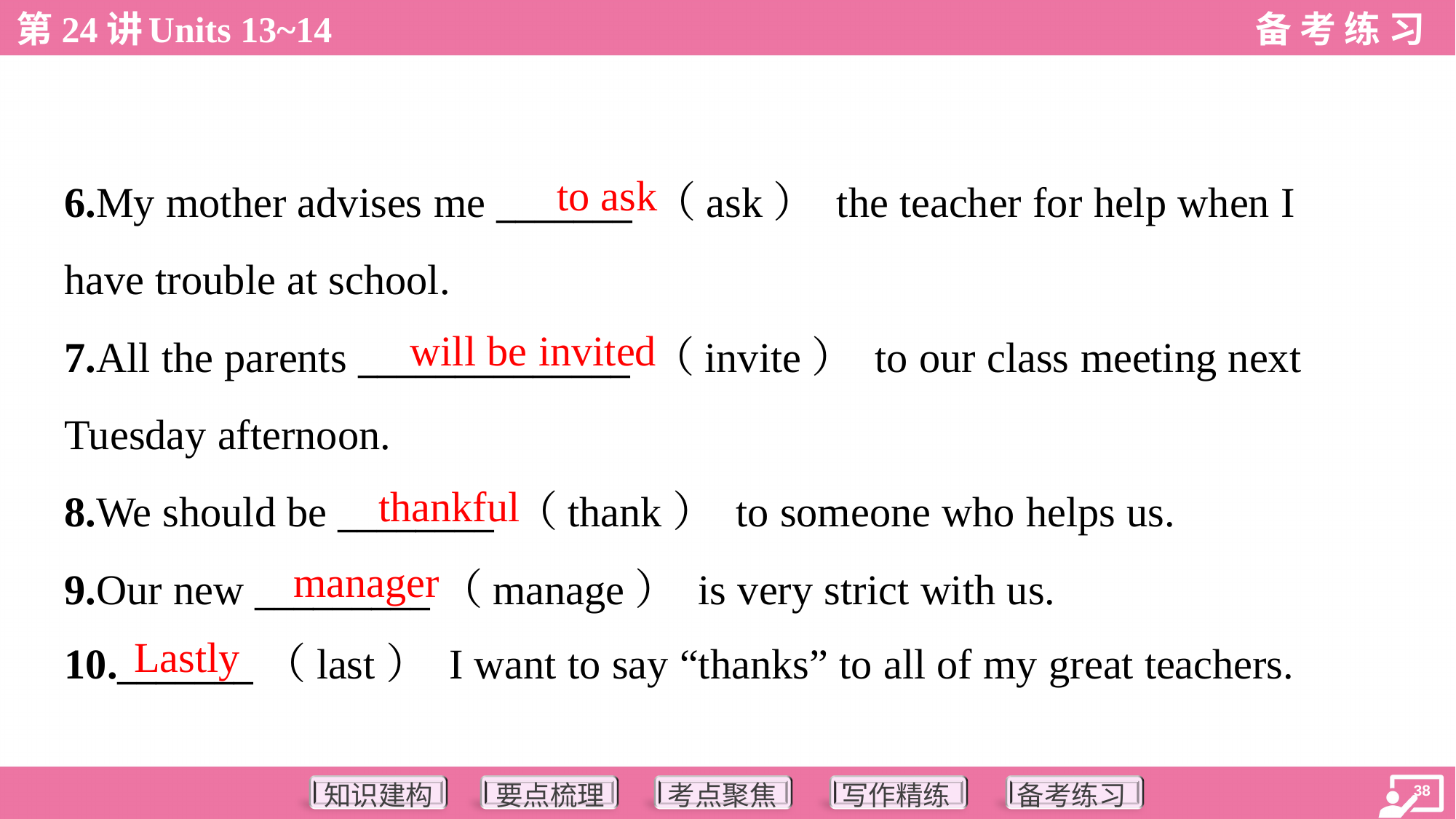

to ask
6.My mother advises me _______ （ask） the teacher for help when I
have trouble at school.
7.All the parents ______________ （invite） to our class meeting next
Tuesday afternoon.
8.We should be ________ （thank） to someone who helps us.
9.Our new _________（manage） is very strict with us.
10._______（last） I want to say “thanks” to all of my great teachers.
will be invited
thankful
manager
Lastly